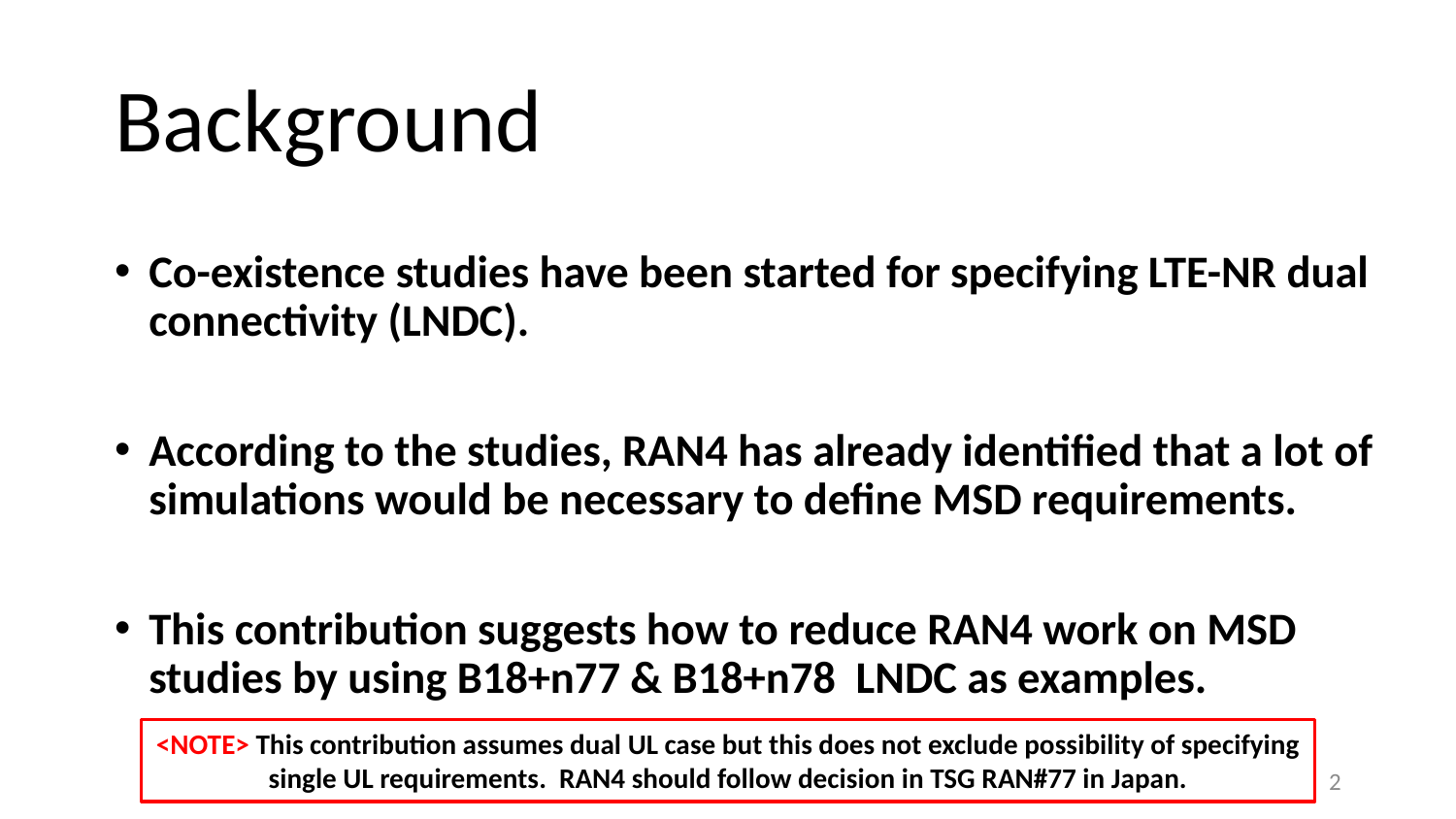

# Background
Co-existence studies have been started for specifying LTE-NR dual connectivity (LNDC).

According to the studies, RAN4 has already identified that a lot of simulations would be necessary to define MSD requirements.

This contribution suggests how to reduce RAN4 work on MSD studies by using B18+n77 & B18+n78  LNDC as examples.
<NOTE> This contribution assumes dual UL case but this does not exclude possibility of specifying single UL requirements.  RAN4 should follow decision in TSG RAN#77 in Japan.
2